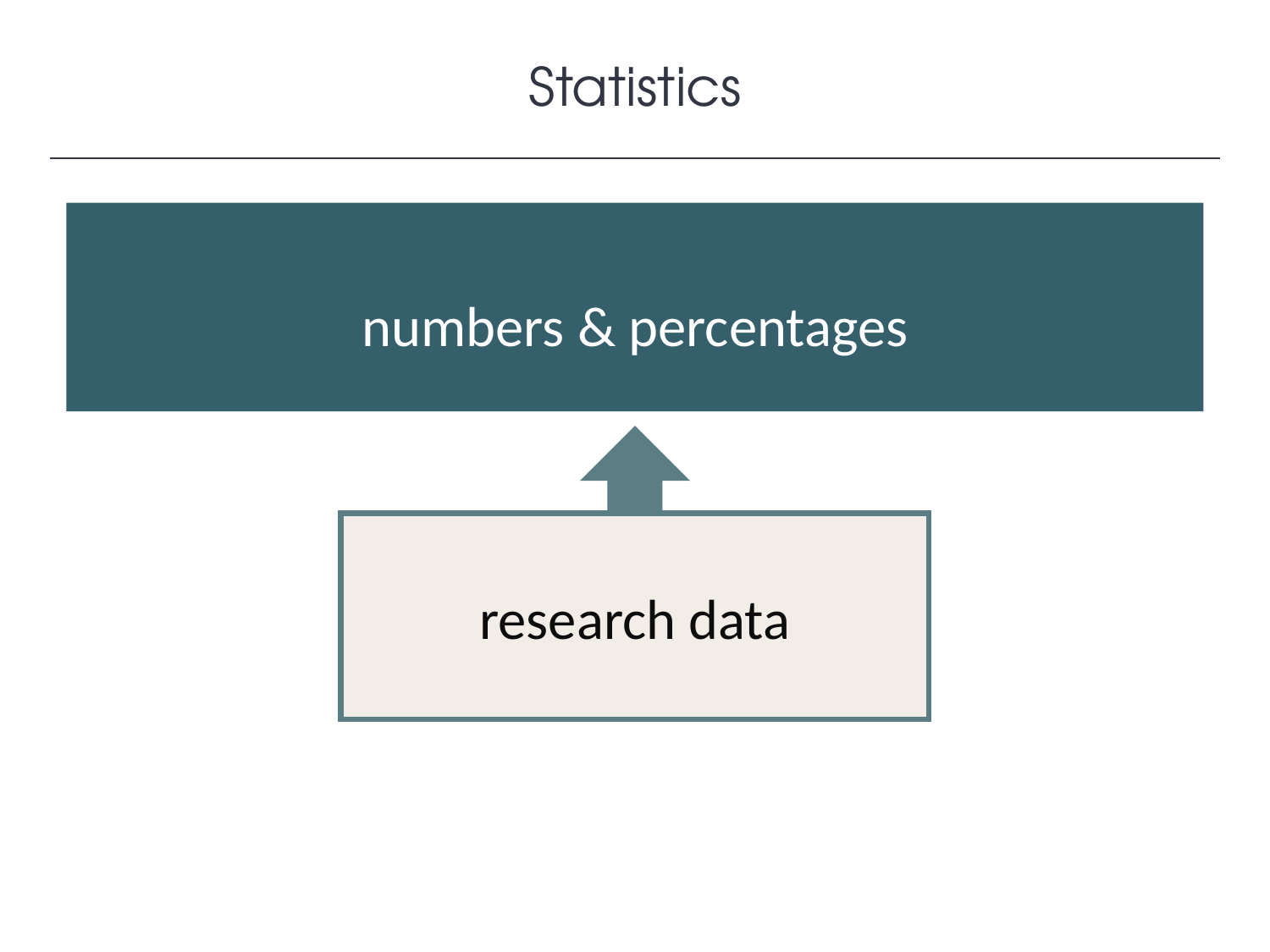

Statistics
HAWKES LEARNING
numbers & percentages

research data